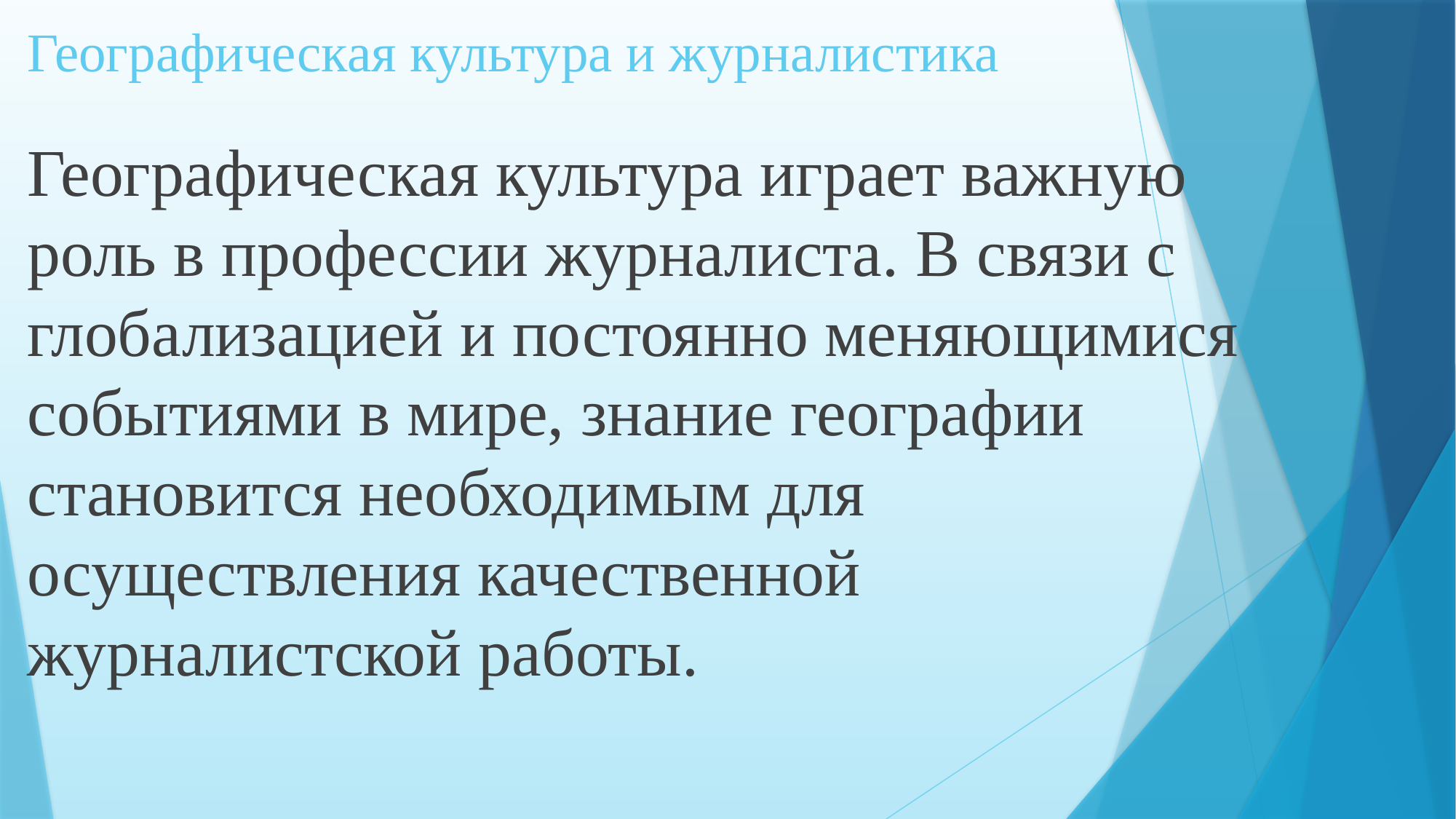

# Географическая культура и журналистика
Географическая культура играет важную роль в профессии журналиста. В связи с глобализацией и постоянно меняющимися событиями в мире, знание географии становится необходимым для осуществления качественной журналистской работы.